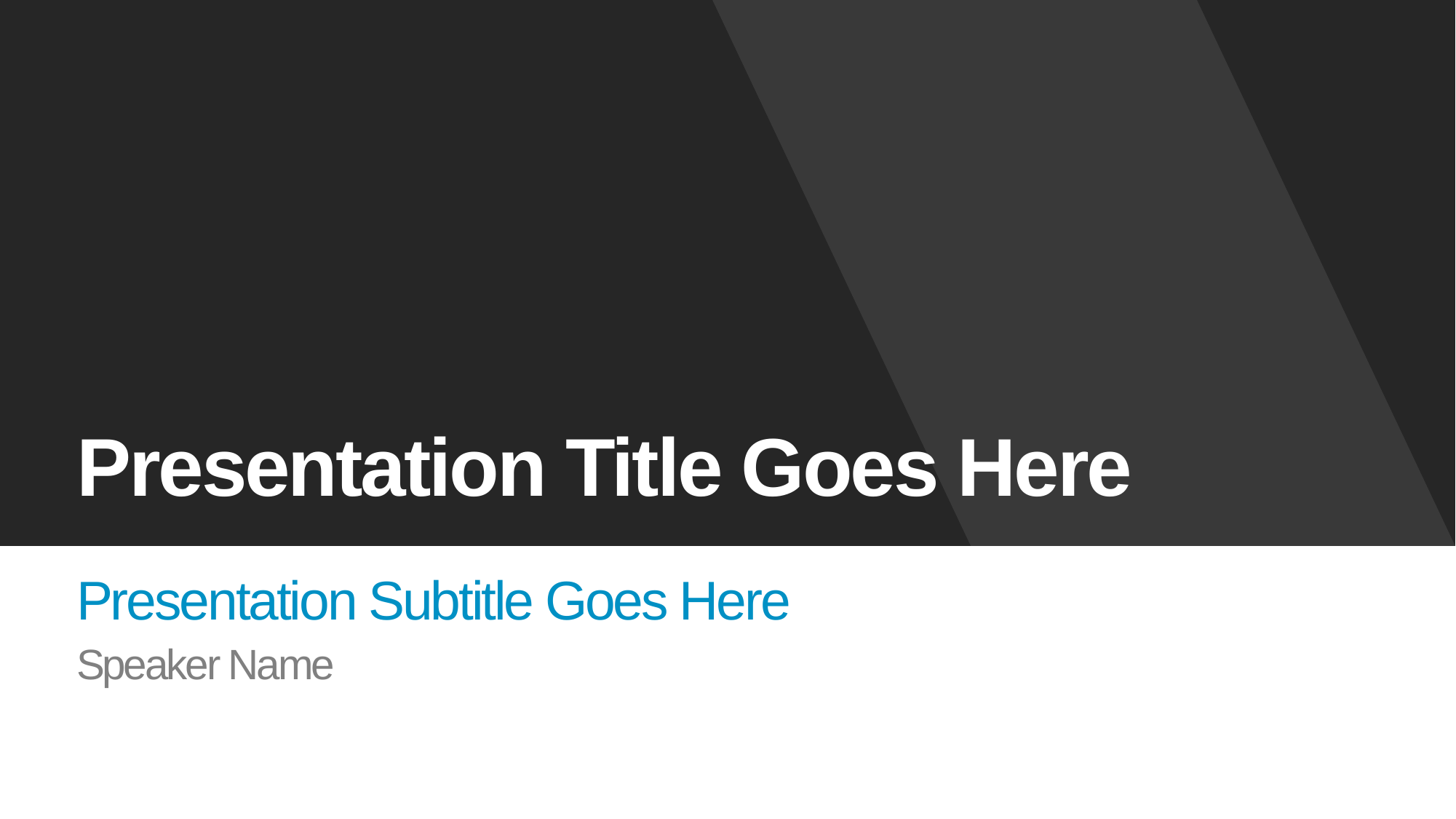

Presentation Title Goes Here
Presentation Subtitle Goes Here
Speaker Name